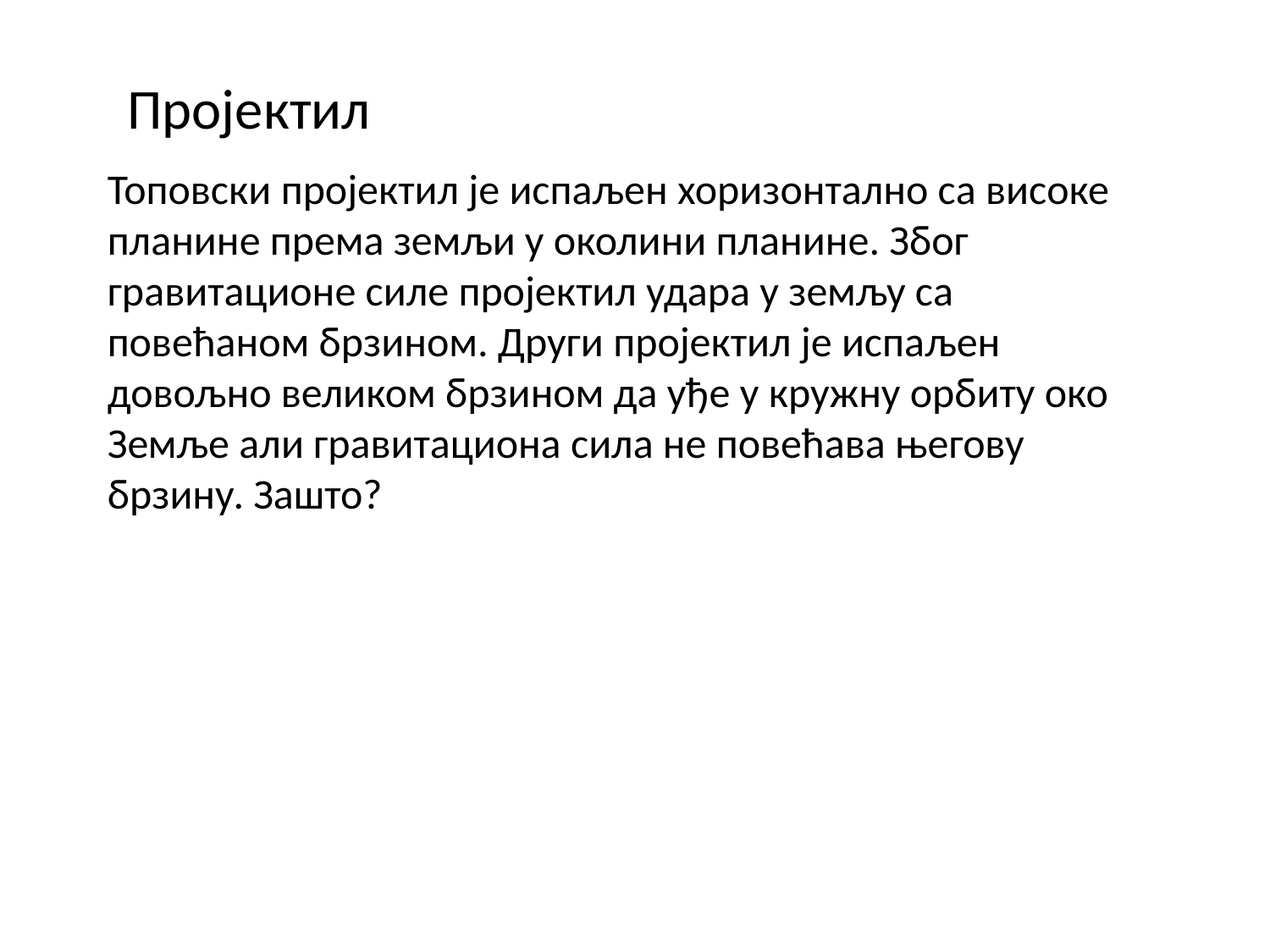

Пројектил
Топовски пројектил је испаљен хоризонтално са високе планине према земљи у околини планине. Због гравитационе силе пројектил удара у земљу са повећаном брзином. Други пројектил је испаљен довољно великом брзином да уђе у кружну орбиту око Земље али гравитациона сила не повећава његову брзину. Зашто?